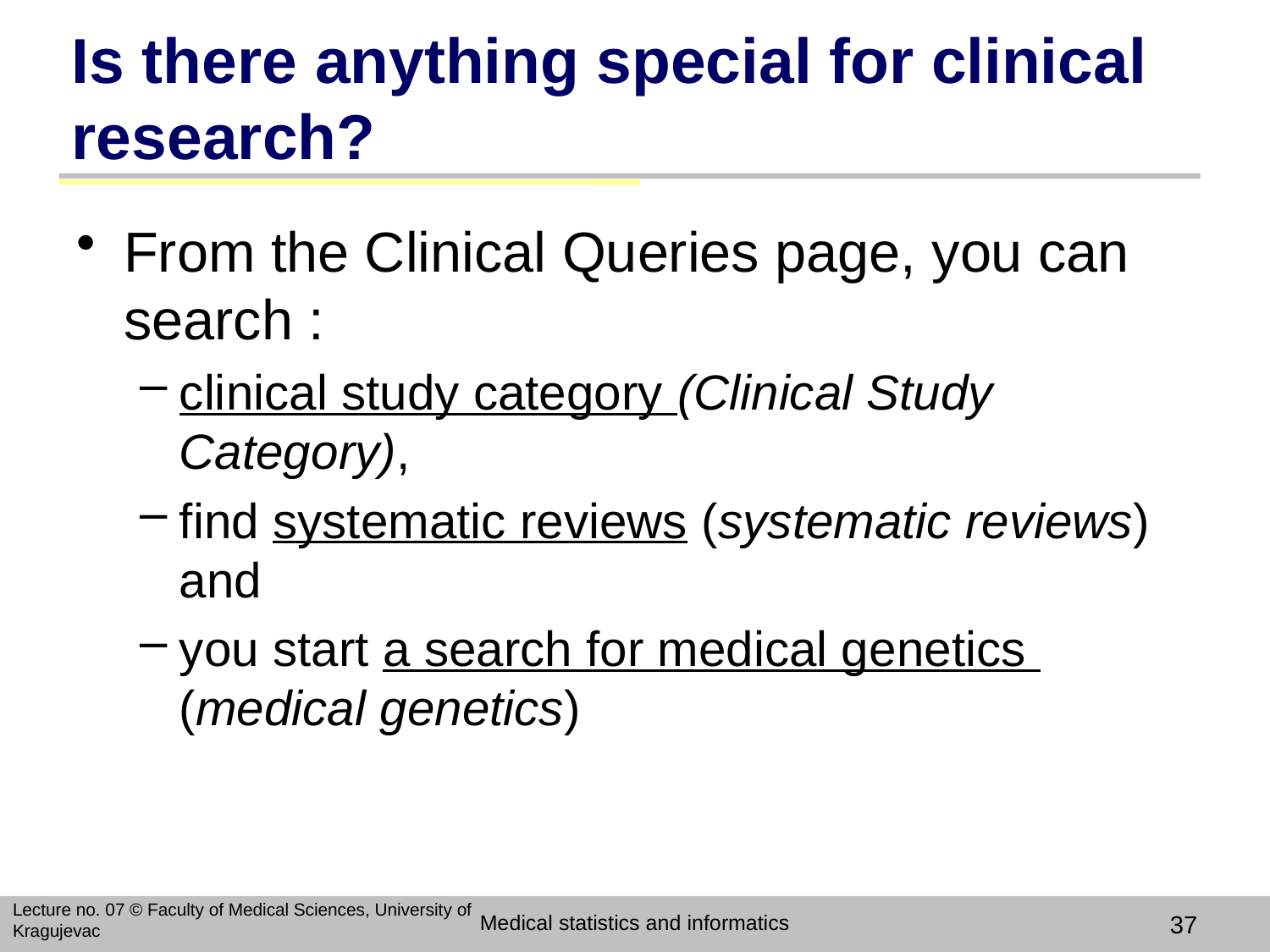

# Is there anything special for clinical research?
From the Clinical Queries page, you can search :
clinical study category (Clinical Study Category),
find systematic reviews (systematic reviews) and
you start a search for medical genetics (medical genetics)
Lecture no. 07 © Faculty of Medical Sciences, University of Kragujevac
Medical statistics and informatics
37